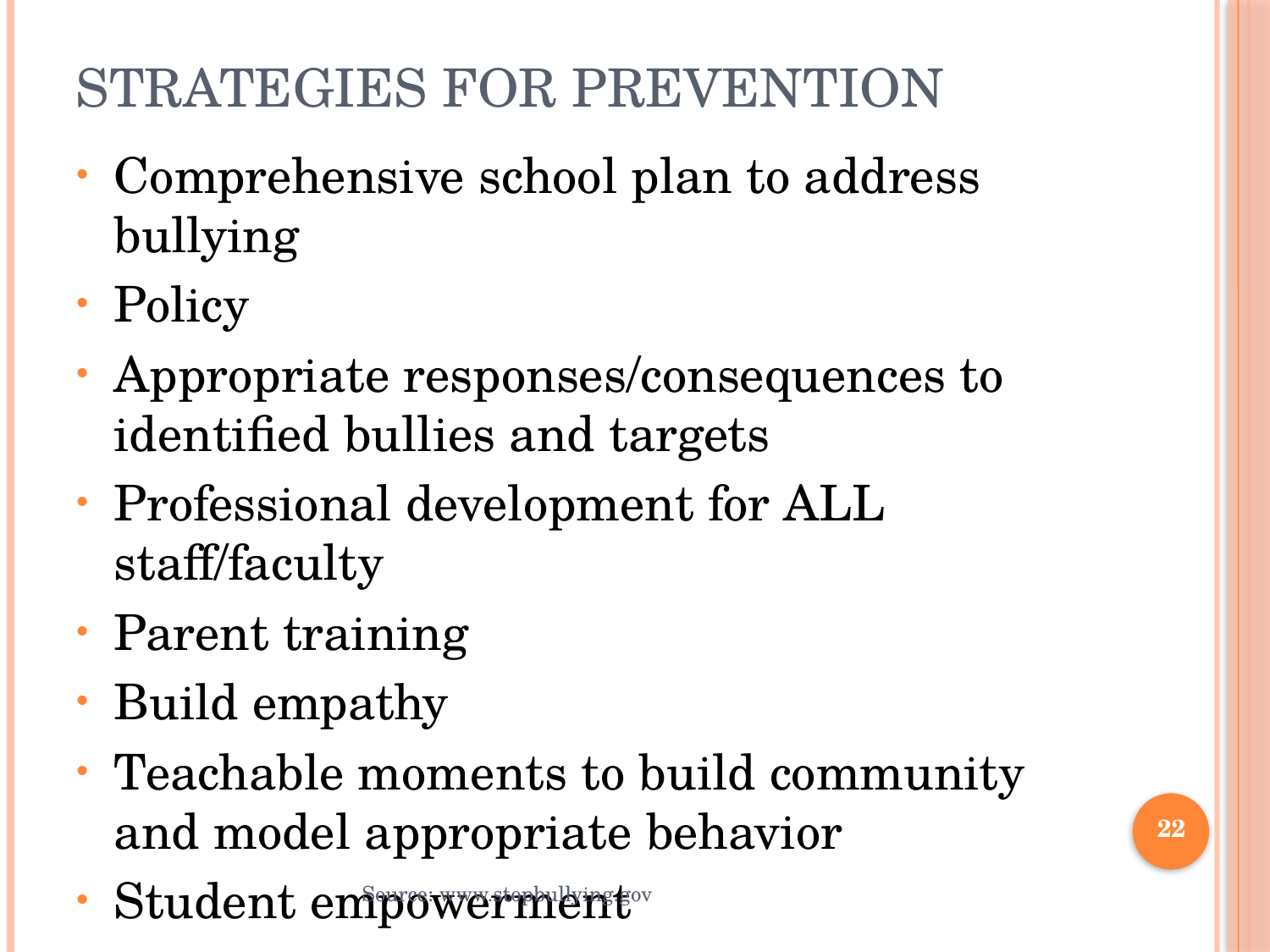

# Strategies For Prevention
Comprehensive school plan to address bullying
Policy
Appropriate responses/consequences to identified bullies and targets
Professional development for ALL staff/faculty
Parent training
Build empathy
Teachable moments to build community and model appropriate behavior
Student empowerment

22
Source: www.stopbullying.gov